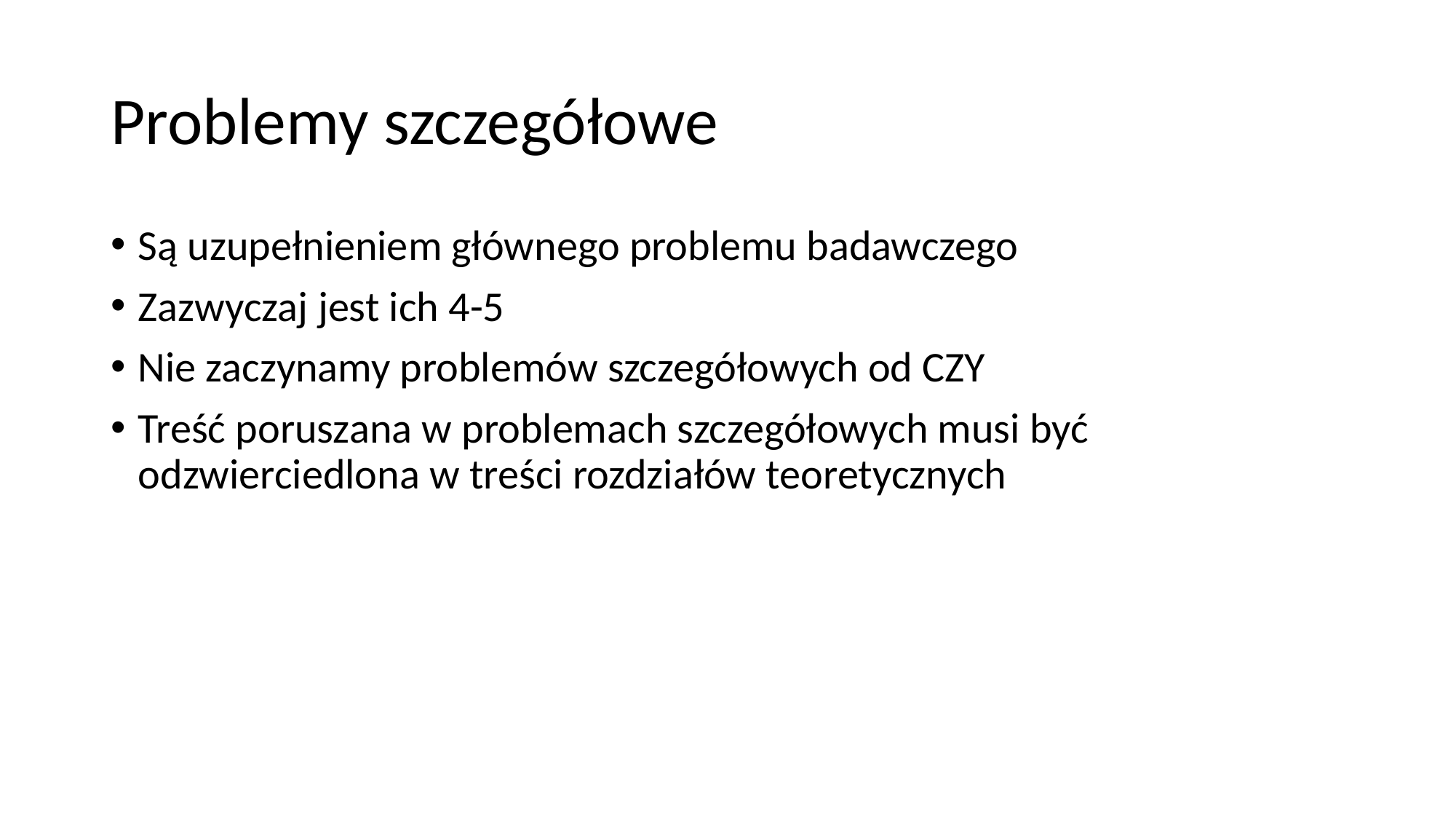

# Problemy szczegółowe
Są uzupełnieniem głównego problemu badawczego
Zazwyczaj jest ich 4-5
Nie zaczynamy problemów szczegółowych od CZY
Treść poruszana w problemach szczegółowych musi być odzwierciedlona w treści rozdziałów teoretycznych